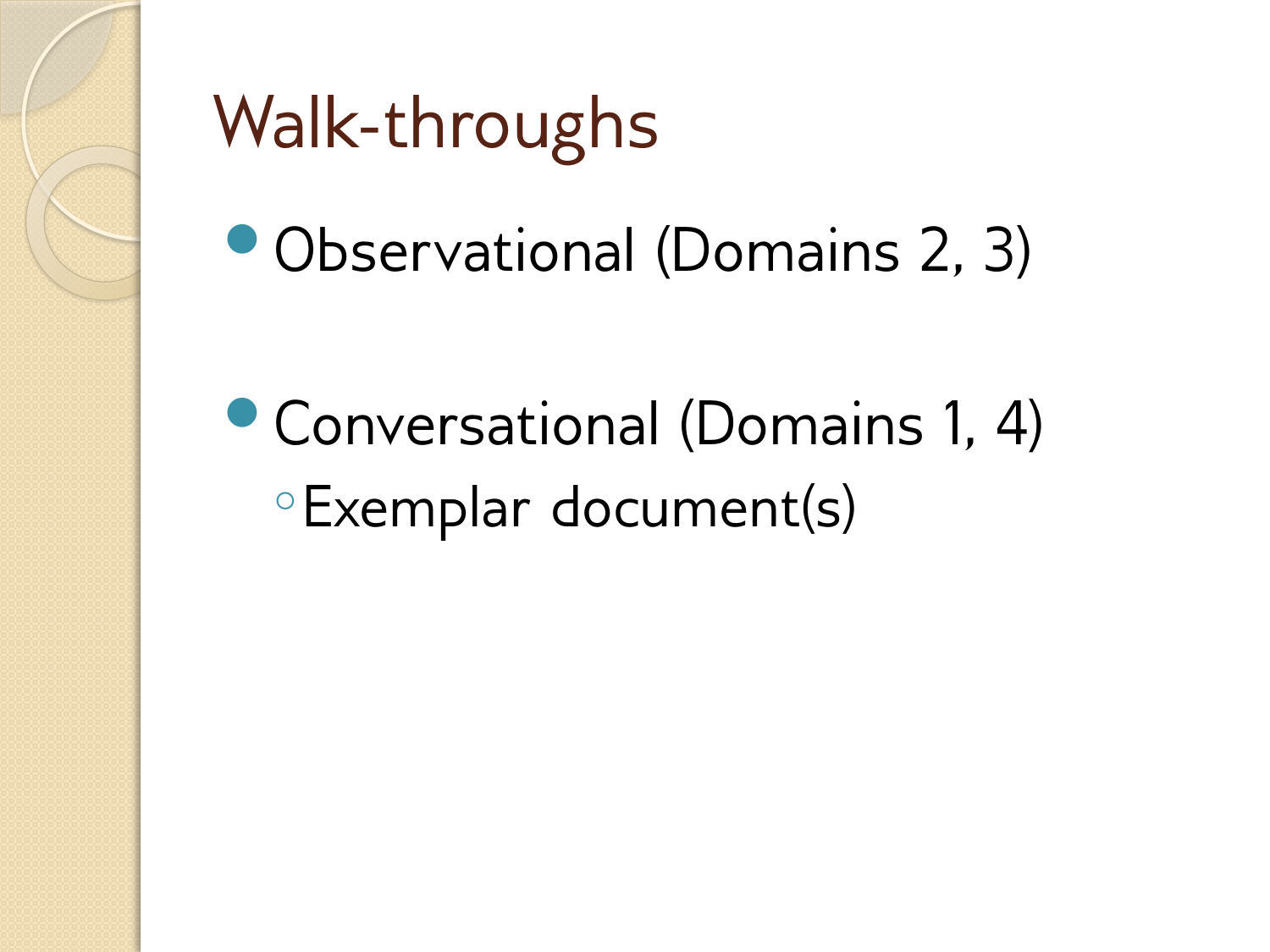

# Walk-throughs
Observational (Domains 2, 3)

Conversational (Domains 1, 4)
Exemplar document(s)